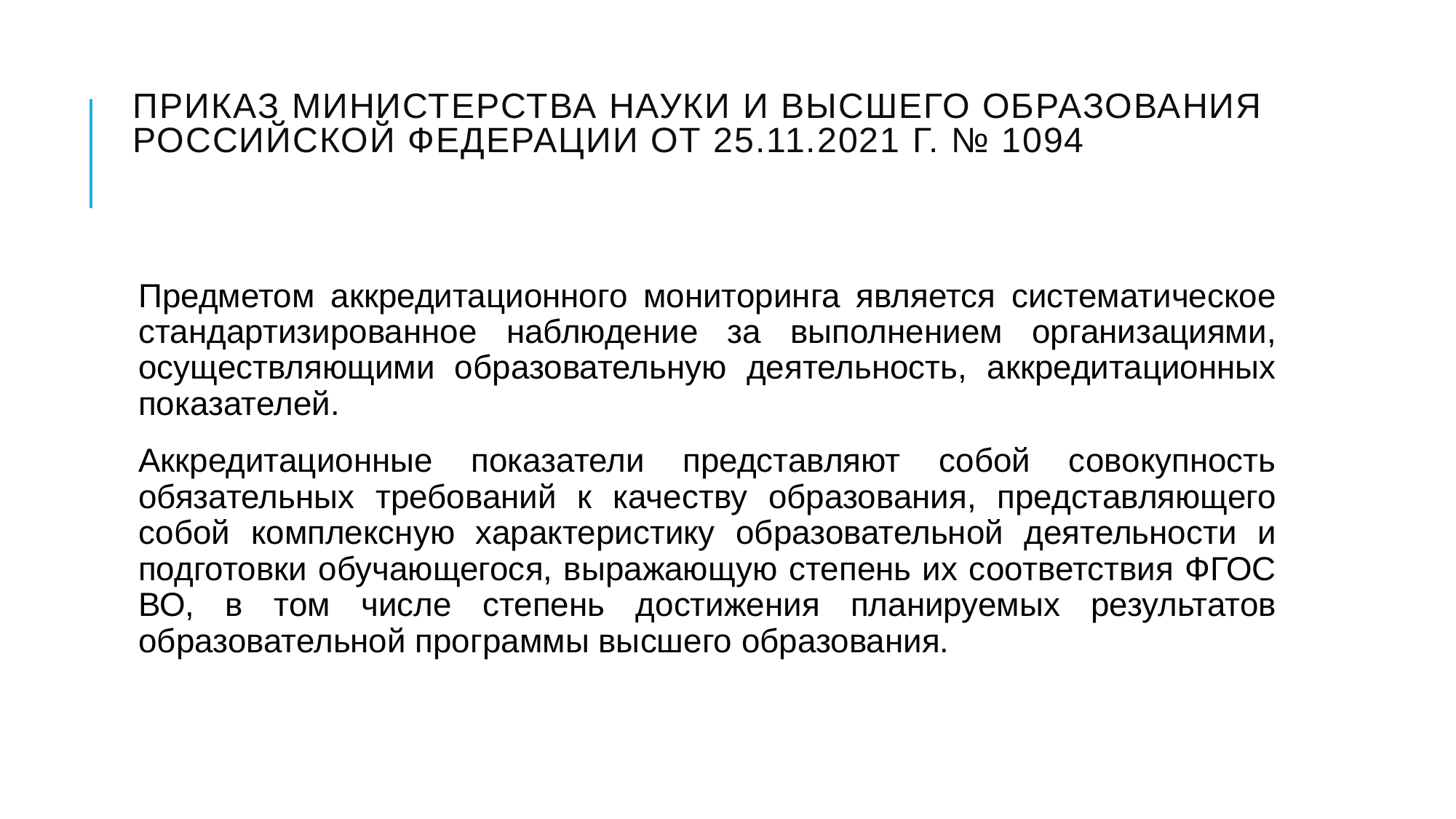

# Приказ Министерства науки и высшего образования Российской Федерации от 25.11.2021 г. № 1094
Предметом аккредитационного мониторинга является систематическое стандартизированное наблюдение за выполнением организациями, осуществляющими образовательную деятельность, аккредитационных показателей.
Аккредитационные показатели представляют собой совокупность обязательных требований к качеству образования, представляющего собой комплексную характеристику образовательной деятельности и подготовки обучающегося, выражающую степень их соответствия ФГОС ВО, в том числе степень достижения планируемых результатов образовательной программы высшего образования.